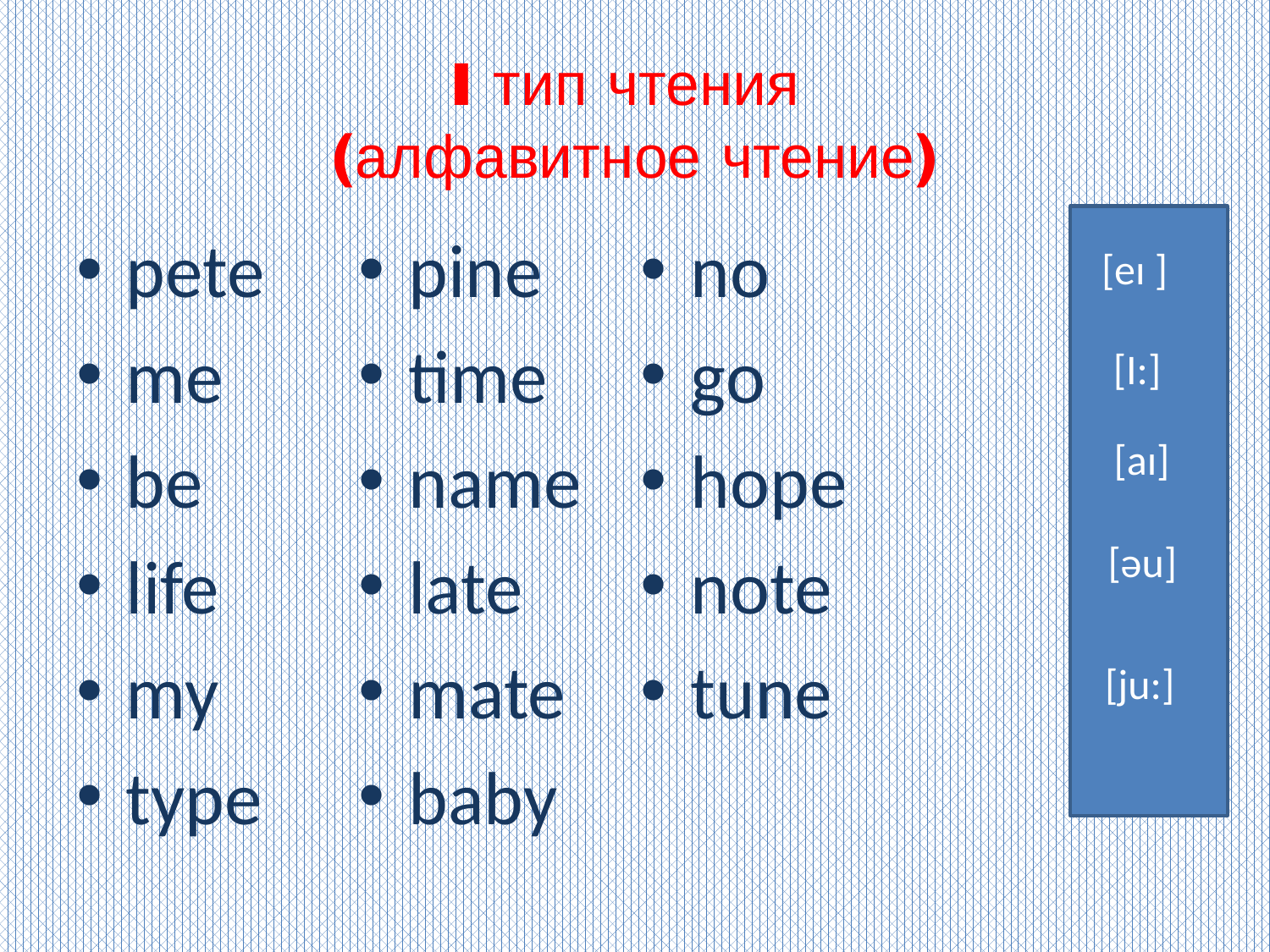

# I тип чтения (алфавитное чтение)

pete
me
be
life
my
type
pine
time
name
late
mate
baby
no
go
hope
note
tune

[eɪ ]
[I:]
[aɪ]
[əu]
[ju:]